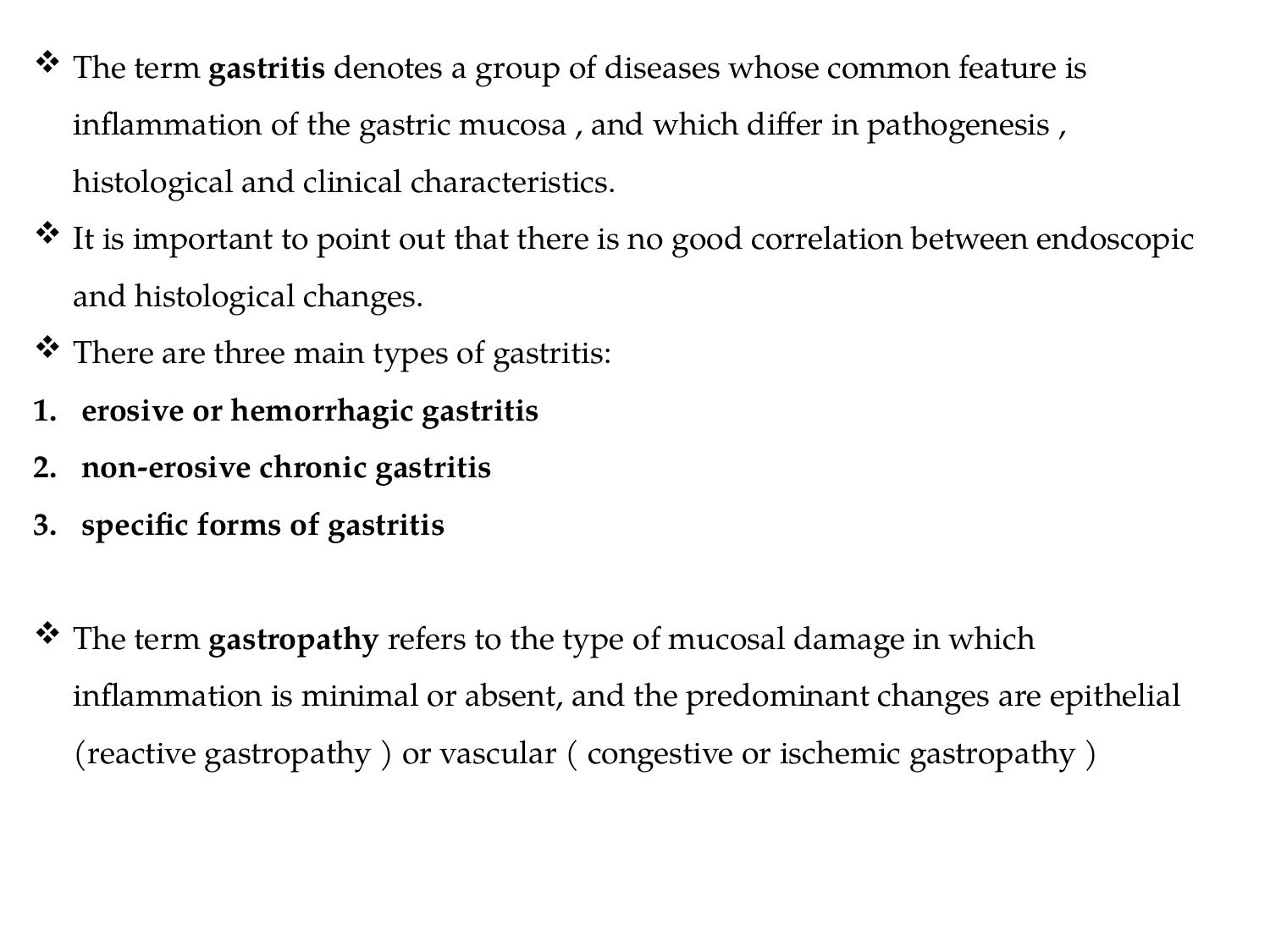

The term gastritis denotes a group of diseases whose common feature is inflammation of the gastric mucosa , and which differ in pathogenesis , histological and clinical characteristics.
It is important to point out that there is no good correlation between endoscopic and histological changes.
There are three main types of gastritis:
erosive or hemorrhagic gastritis
non-erosive chronic gastritis
specific forms of gastritis

The term gastropathy refers to the type of mucosal damage in which inflammation is minimal or absent, and the predominant changes are epithelial (reactive gastropathy ) or vascular ( congestive or ischemic gastropathy )